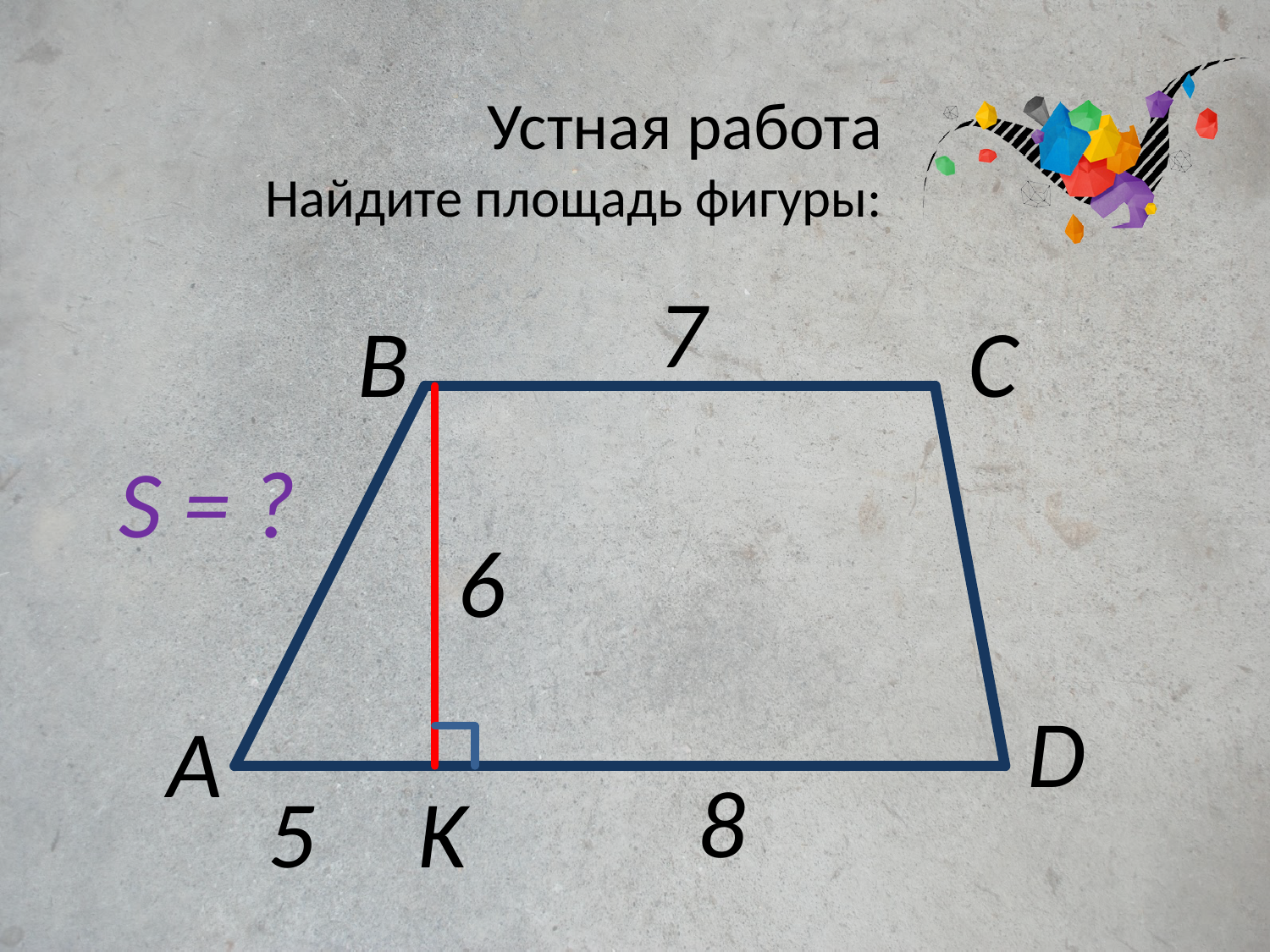

# Устная работа Найдите площадь фигуры:
7
B
C
S = ?
6
D
A
8
5
K